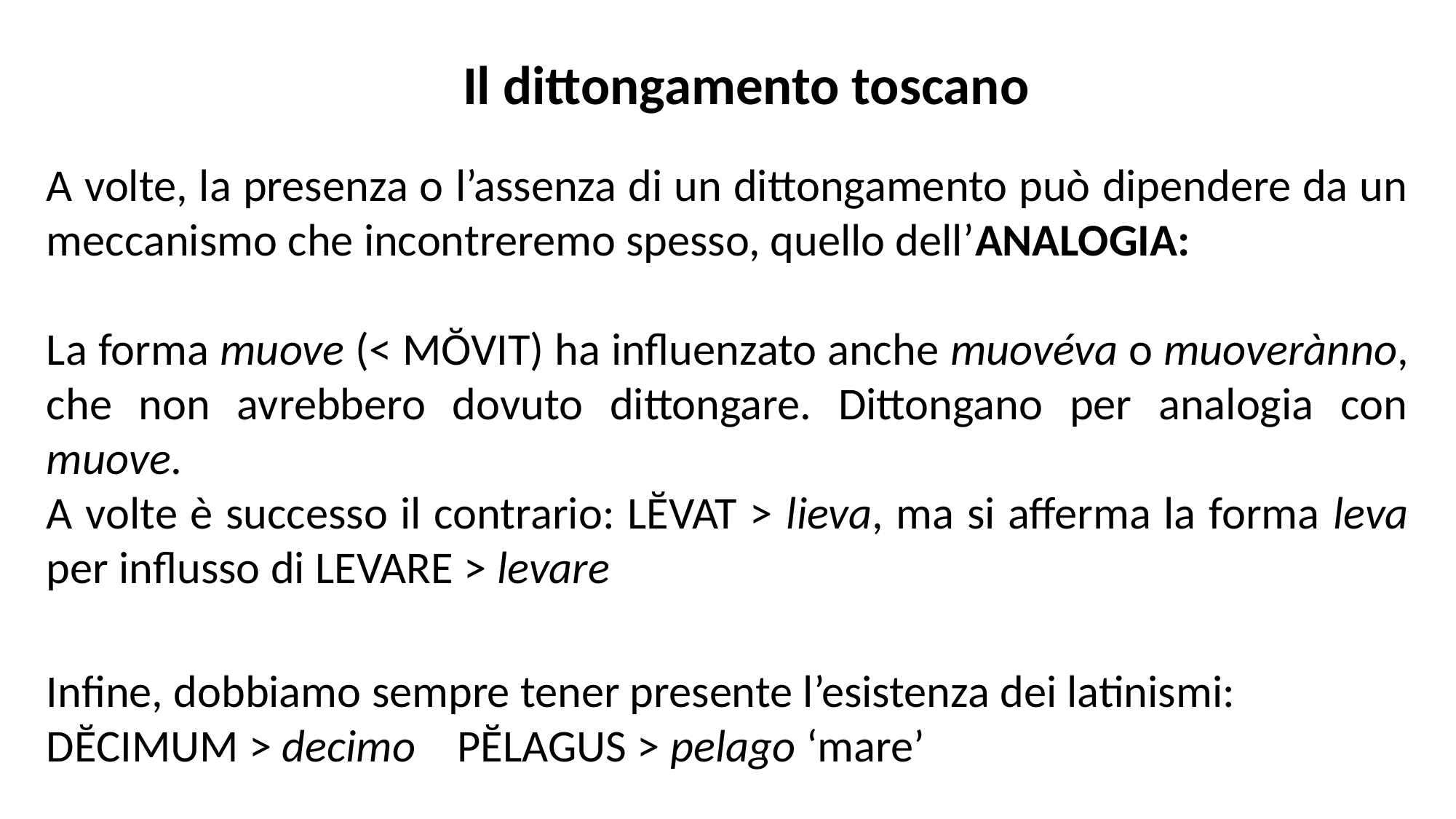

Il dittongamento toscano
A volte, la presenza o l’assenza di un dittongamento può dipendere da un meccanismo che incontreremo spesso, quello dell’ANALOGIA:

La forma muove (< MŎVIT) ha influenzato anche muovéva o muoverànno, che non avrebbero dovuto dittongare. Dittongano per analogia con muove.
A volte è successo il contrario: LĔVAT > lieva, ma si afferma la forma leva per influsso di LEVARE > levare
Infine, dobbiamo sempre tener presente l’esistenza dei latinismi:
DĔCIMUM > decimo    PĔLAGUS > pelago ‘mare’